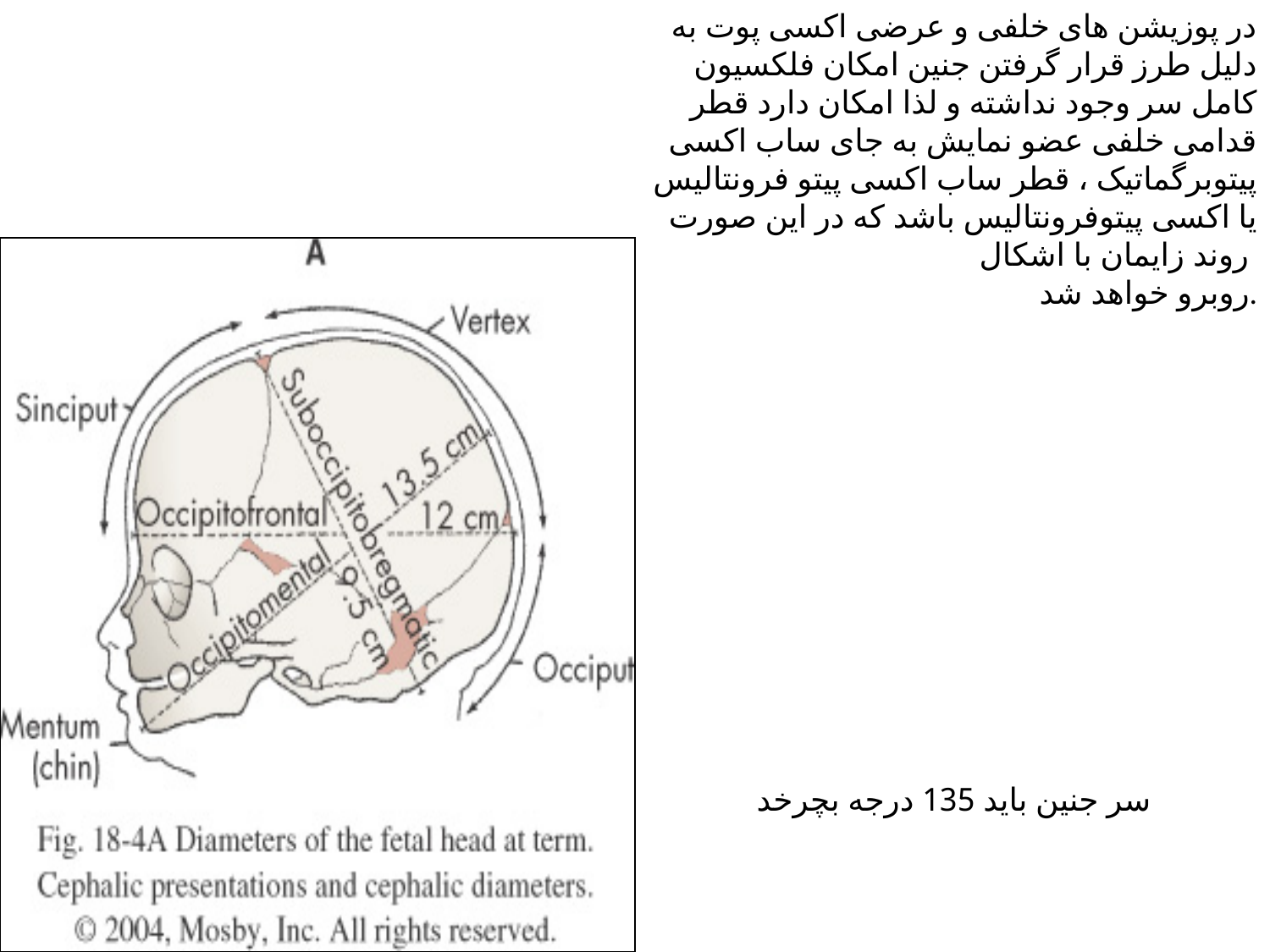

در پوزیشن های خلفی و عرضی اکسی پوت به دلیل طرز قرار گرفتن جنین امکان فلکسیون کامل سر وجود نداشته و لذا امکان دارد قطر قدامی خلفی عضو نمایش به جای ساب اکسی پیتوبرگماتیک ، قطر ساب اکسی پیتو فرونتالیس یا اکسی پیتوفرونتالیس باشد که در این صورت روند زایمان با اشکال
روبرو خواهد شد.

سر جنین باید 135 درجه بچرخد